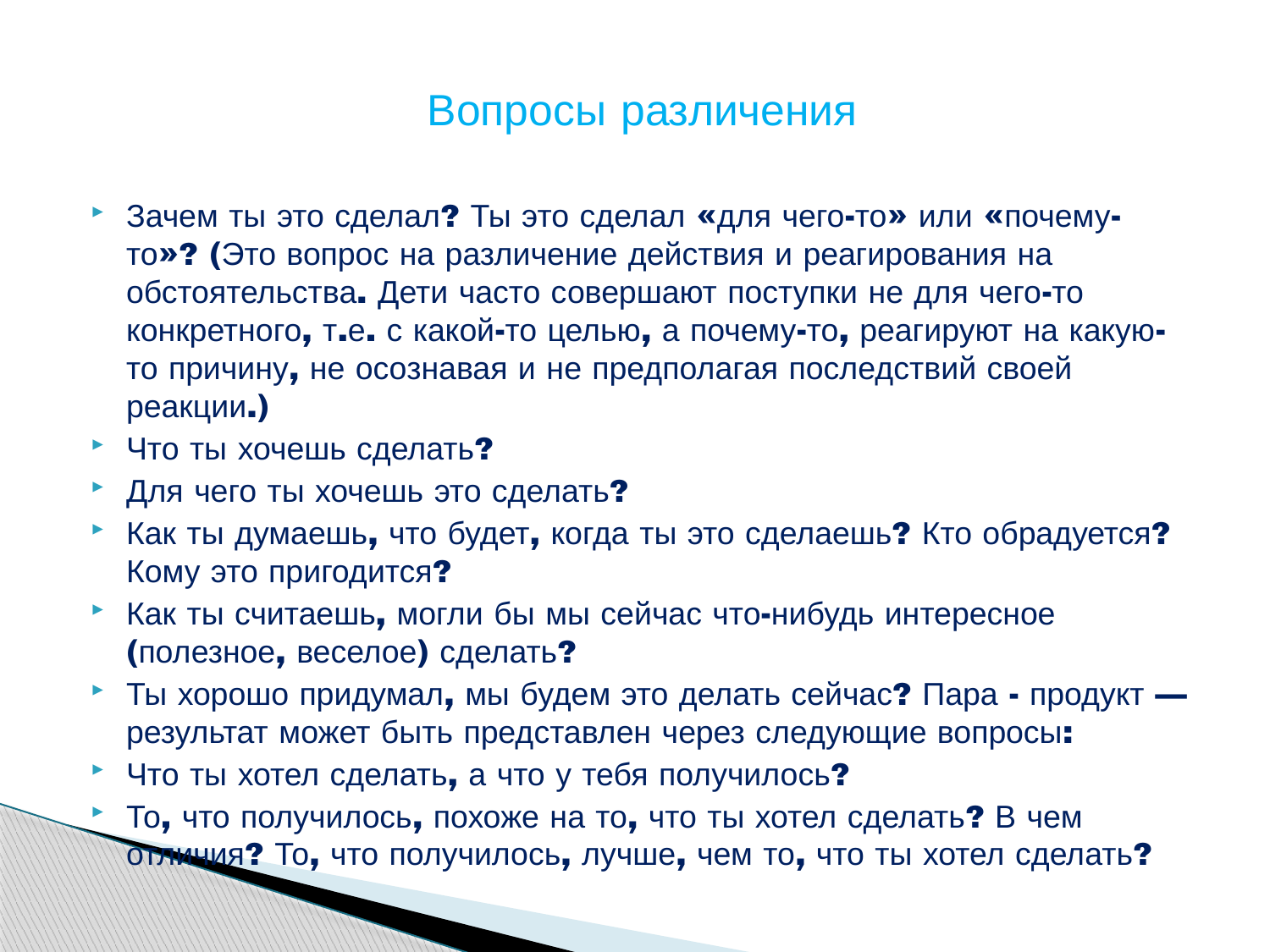

Вопросы различения

Зачем ты это сделал? Ты это сделал «для чего-то» или «почему-то»? (Это вопрос на различение действия и реагирования на обстоятельства. Дети часто совершают поступки не для чего-то конкретного, т.е. с какой-то целью, а почему-то, реагируют на какую-то причину, не осознавая и не предполагая последствий своей реакции.)
Что ты хочешь сделать?
Для чего ты хочешь это сделать?
Как ты думаешь, что будет, когда ты это сделаешь? Кто обрадуется? Кому это пригодится?
Как ты считаешь, могли бы мы сейчас что-нибудь интересное (полезное, веселое) сделать?
Ты хорошо придумал, мы будем это делать сейчас? Пара - продукт — результат может быть представлен через следующие вопросы:
Что ты хотел сделать, а что у тебя получилось?
То, что получилось, похоже на то, что ты хотел сделать? В чем отличия? То, что получилось, лучше, чем то, что ты хотел сделать?